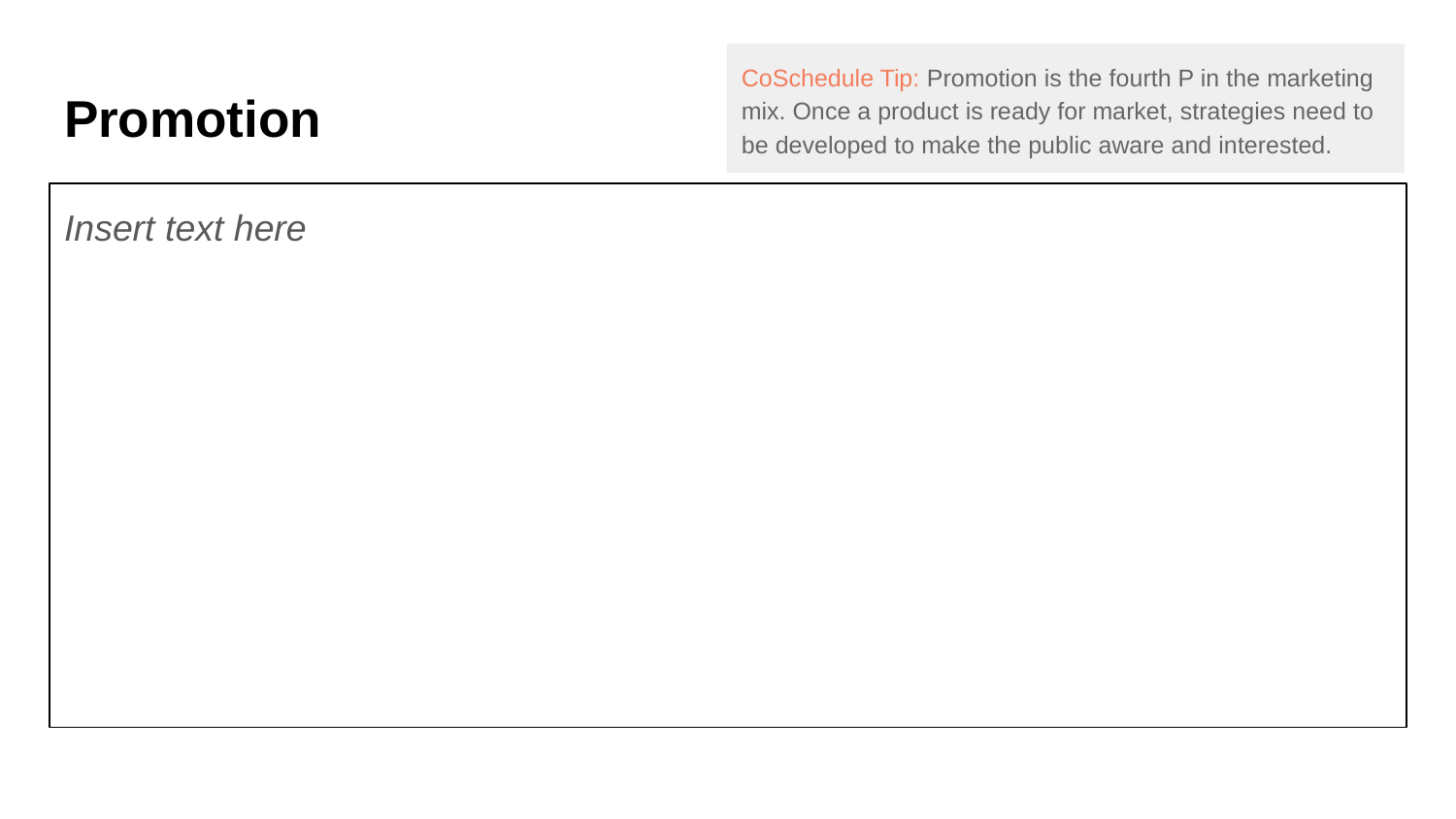

CoSchedule Tip: Promotion is the fourth P in the marketing mix. Once a product is ready for market, strategies need to be developed to make the public aware and interested.
# Promotion
Insert text here